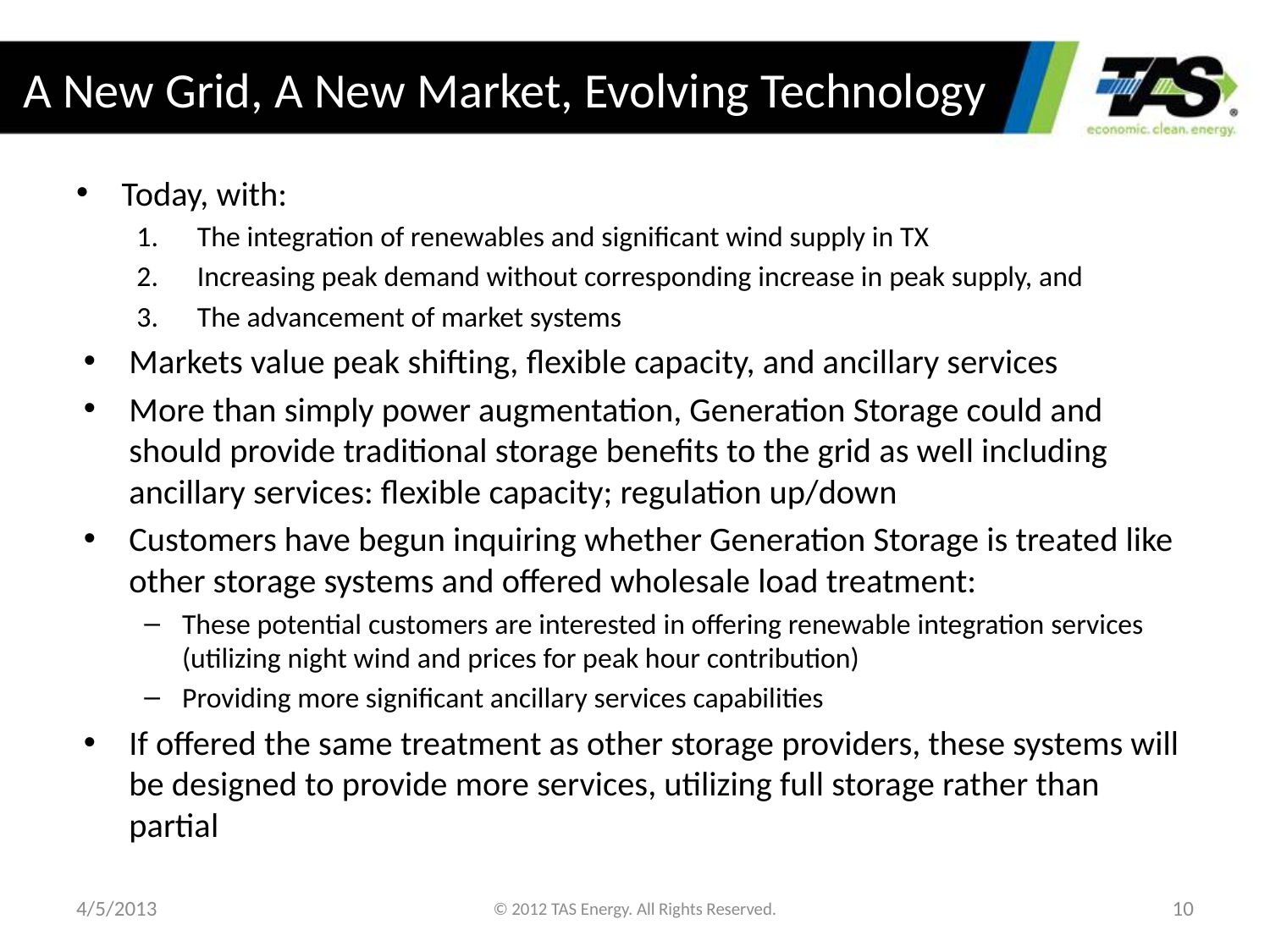

# A New Grid, A New Market, Evolving Technology
Today, with:
The integration of renewables and significant wind supply in TX
Increasing peak demand without corresponding increase in peak supply, and
The advancement of market systems
Markets value peak shifting, flexible capacity, and ancillary services
More than simply power augmentation, Generation Storage could and should provide traditional storage benefits to the grid as well including ancillary services: flexible capacity; regulation up/down
Customers have begun inquiring whether Generation Storage is treated like other storage systems and offered wholesale load treatment:
These potential customers are interested in offering renewable integration services (utilizing night wind and prices for peak hour contribution)
Providing more significant ancillary services capabilities
If offered the same treatment as other storage providers, these systems will be designed to provide more services, utilizing full storage rather than partial
4/5/2013
© 2012 TAS Energy. All Rights Reserved.
10